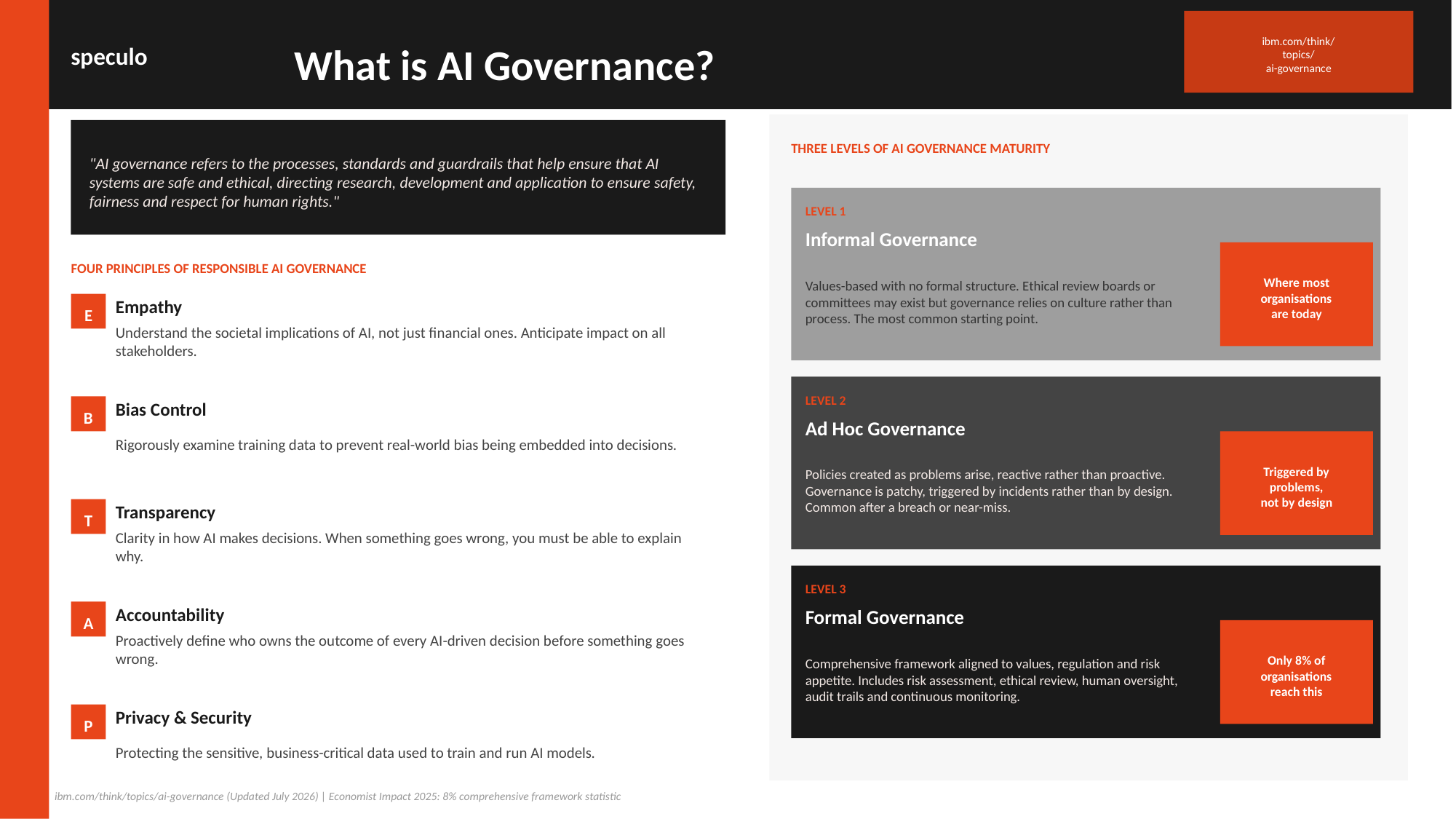

ibm.com/think/
What is AI Governance?
speculo
topics/
ai-governance

THREE LEVELS OF AI GOVERNANCE MATURITY
"AI governance refers to the processes, standards and guardrails that help ensure that AI
systems are safe and ethical, directing research, development and application to ensure safety,

fairness and respect for human rights."
LEVEL 1
Informal Governance

FOUR PRINCIPLES OF RESPONSIBLE AI GOVERNANCE
Where most
Values-based with no formal structure. Ethical review boards or
organisations
committees may exist but governance relies on culture rather than

Empathy
E
are today
process. The most common starting point.
Understand the societal implications of AI, not just financial ones. Anticipate impact on all
stakeholders.

LEVEL 2

Bias Control
B
Ad Hoc Governance

Rigorously examine training data to prevent real-world bias being embedded into decisions.
Triggered by
Policies created as problems arise, reactive rather than proactive.
problems,
Governance is patchy, triggered by incidents rather than by design.
not by design
Common after a breach or near-miss.

Transparency
T
Clarity in how AI makes decisions. When something goes wrong, you must be able to explain
why.

LEVEL 3

Accountability
Formal Governance
A

Proactively define who owns the outcome of every AI-driven decision before something goes
wrong.
Only 8% of
Comprehensive framework aligned to values, regulation and risk
organisations
appetite. Includes risk assessment, ethical review, human oversight,
reach this
audit trails and continuous monitoring.

Privacy & Security
P
Protecting the sensitive, business-critical data used to train and run AI models.
ibm.com/think/topics/ai-governance (Updated July 2026) | Economist Impact 2025: 8% comprehensive framework statistic